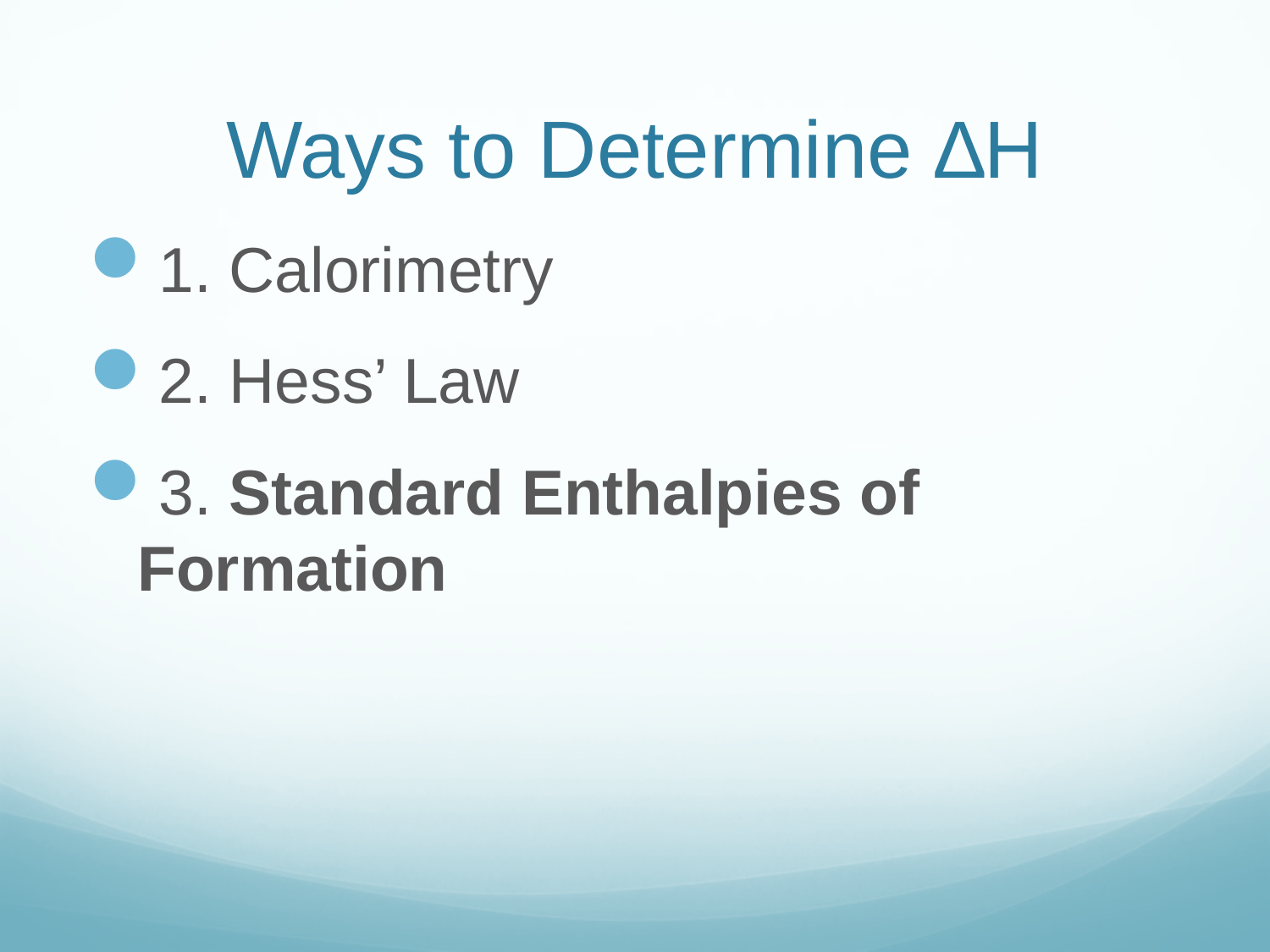

# Ways to Determine ∆H
1. Calorimetry
2. Hess’ Law
3. Standard Enthalpies of Formation